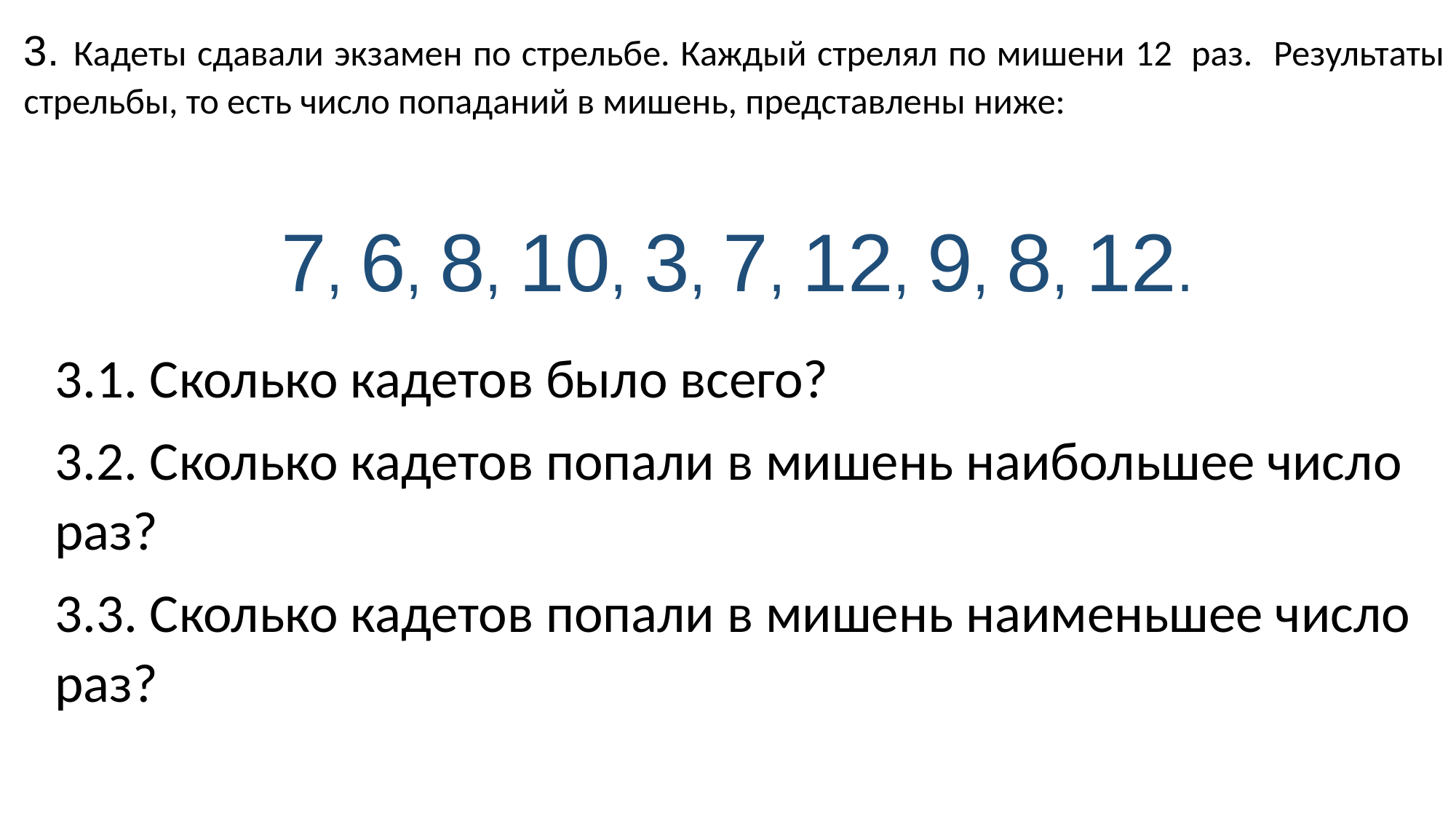

3. Кадеты сдавали экзамен по стрельбе. Каждый стрелял по мишени 12  раз.  Результаты стрельбы, то есть число попаданий в мишень, представлены ниже:

 7, 6, 8, 10, 3, 7, 12, 9, 8, 12.
3.1. Сколько кадетов было всего?
3.2. Сколько кадетов попали в мишень наибольшее число раз?
3.3. Сколько кадетов попали в мишень наименьшее число раз?